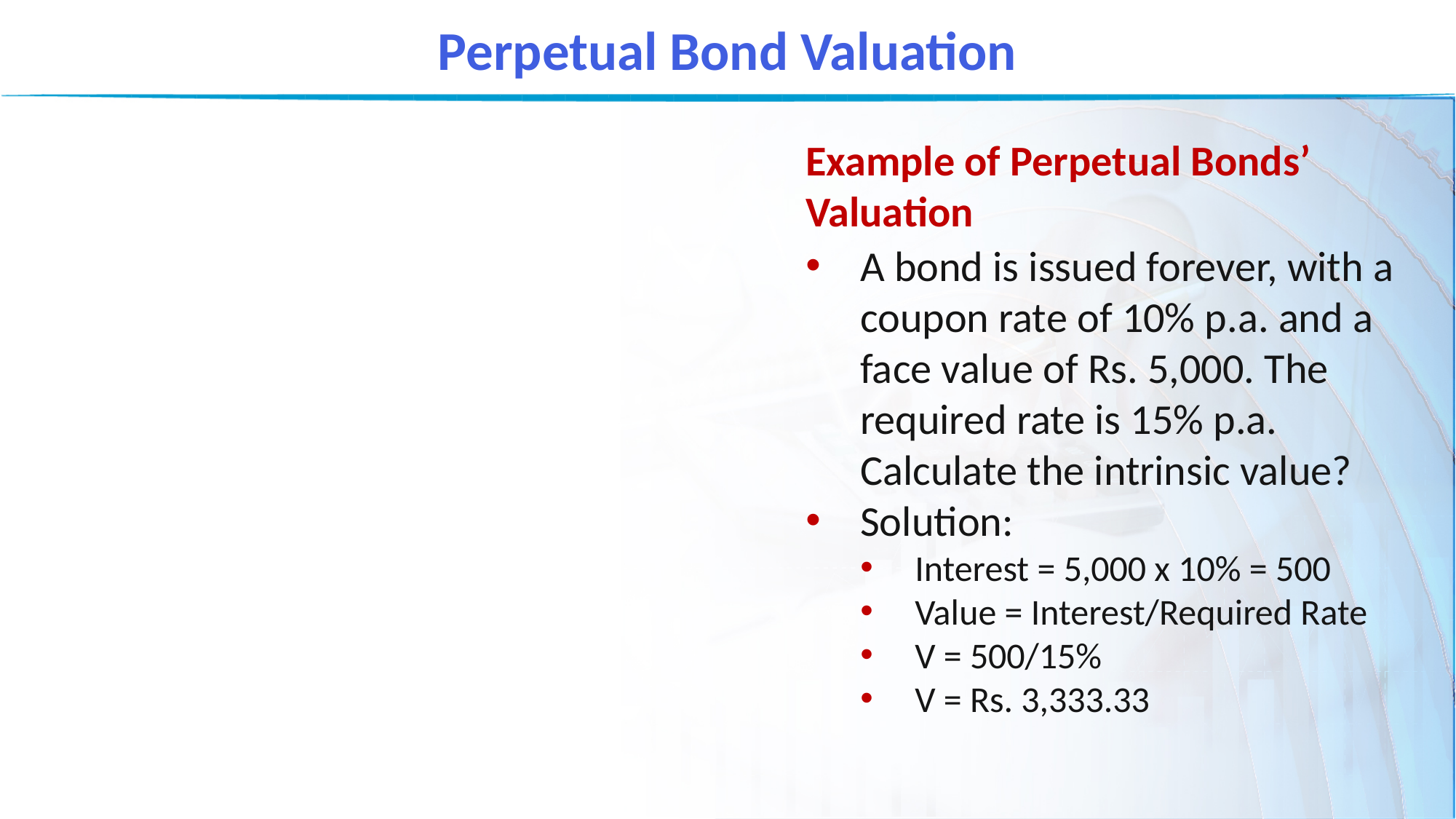

Perpetual Bond Valuation
Example of Perpetual Bonds’ Valuation

A bond is issued forever, with a coupon rate of 10% p.a. and a face value of Rs. 5,000. The required rate is 15% p.a. Calculate the intrinsic value?
Solution:
Interest = 5,000 x 10% = 500
Value = Interest/Required Rate
V = 500/15%
V = Rs. 3,333.33